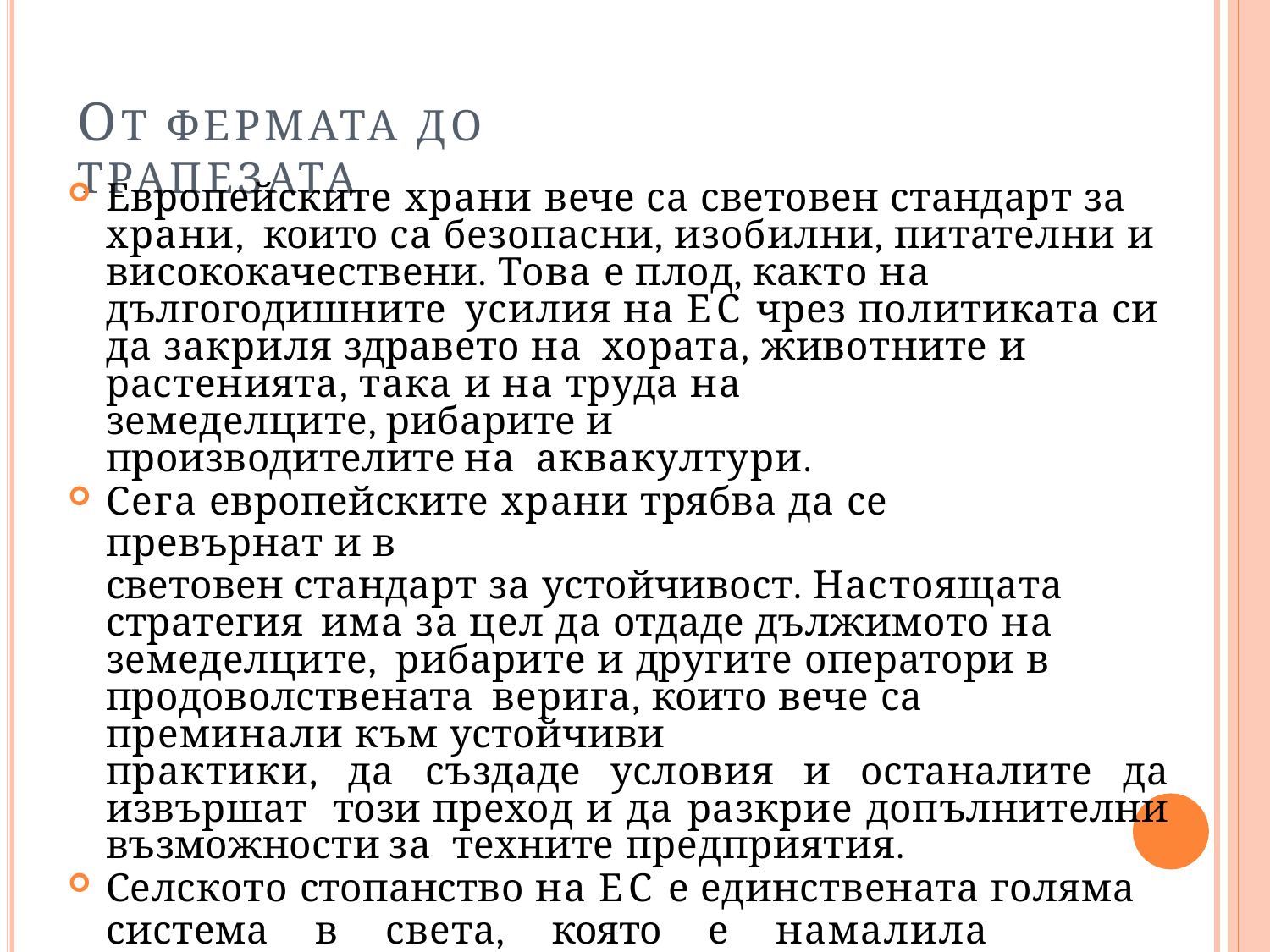

# ОТ ФЕРМАТА ДО ТРАПЕЗАТА
Европейските храни вече са световен стандарт за храни,  които са безопасни, изобилни, питателни и
висококачествени. Това е плод, както на дългогодишните  усилия на ЕС чрез политиката си да закриля здравето на  хората, животните и растенията, така и на труда на
земеделците, рибарите и производителите на  аквакултури.
Сега европейските храни трябва да се превърнат и в
световен стандарт за устойчивост. Настоящата стратегия  има за цел да отдаде дължимото на земеделците,  рибарите и другите оператори в продоволствената  верига, които вече са преминали към устойчиви
практики, да създаде условия и останалите да извършат  този преход и да разкрие допълнителни възможности за  техните предприятия.
Селското стопанство на ЕС е единствената голяма
система в света, която е намалила емисиите на  парникови газове (с 20 % от 1990 г. насам ).